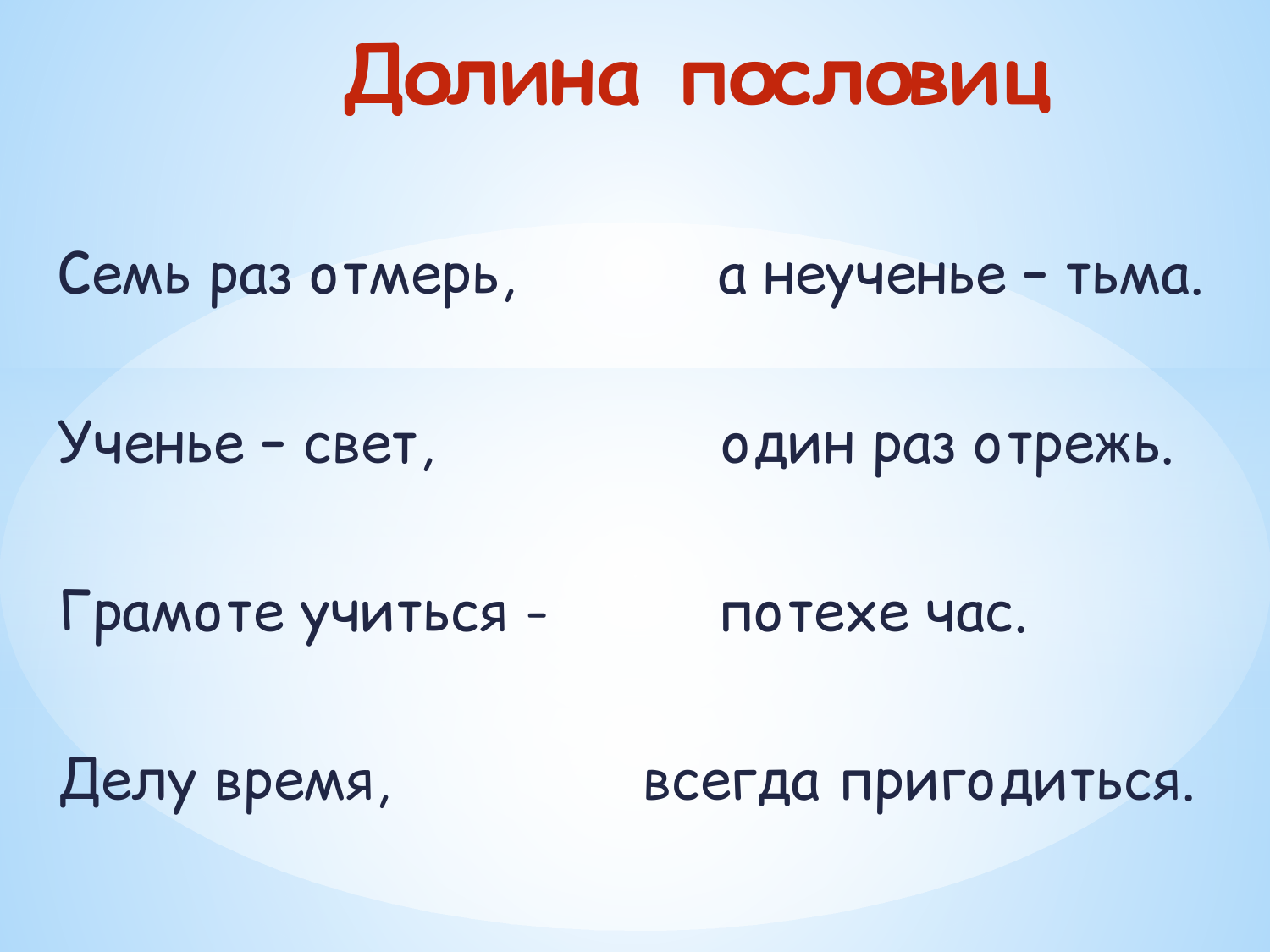

# Долина пословиц

Семь раз отмерь,            а неученье – тьма.

Ученье – свет,                 один раз отрежь.

Грамоте учиться -          потехе час.

Делу время,               всегда пригодиться.